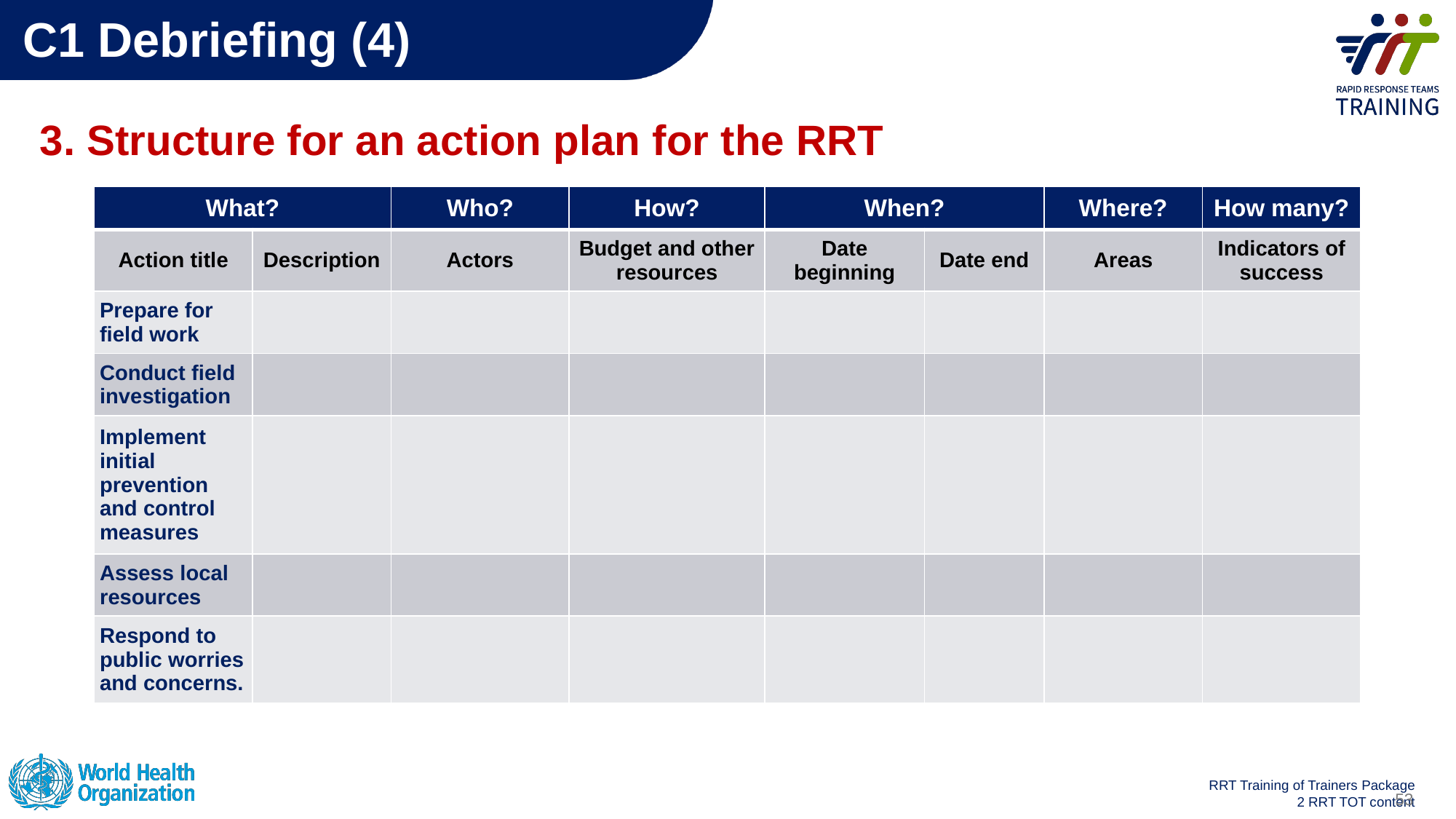

C1 Debriefing (4)
3. Structure for an action plan for the RRT
| What? |  | Who? | How? | When? |  | Where? | How many? |
| --- | --- | --- | --- | --- | --- | --- | --- |
| Action title | Description | Actors | Budget and other resources | Date beginning | Date end | Areas | Indicators of success |
| Prepare for field work |  |  |  |  |  |  |  |
| Conduct field investigation |  |  |  |  |  |  |  |
| Implement initial prevention and control measures |  |  |  |  |  |  |  |
| Assess local resources |  |  |  |  |  |  |  |
| Respond to public worries and concerns. |  |  |  |  |  |  |  |